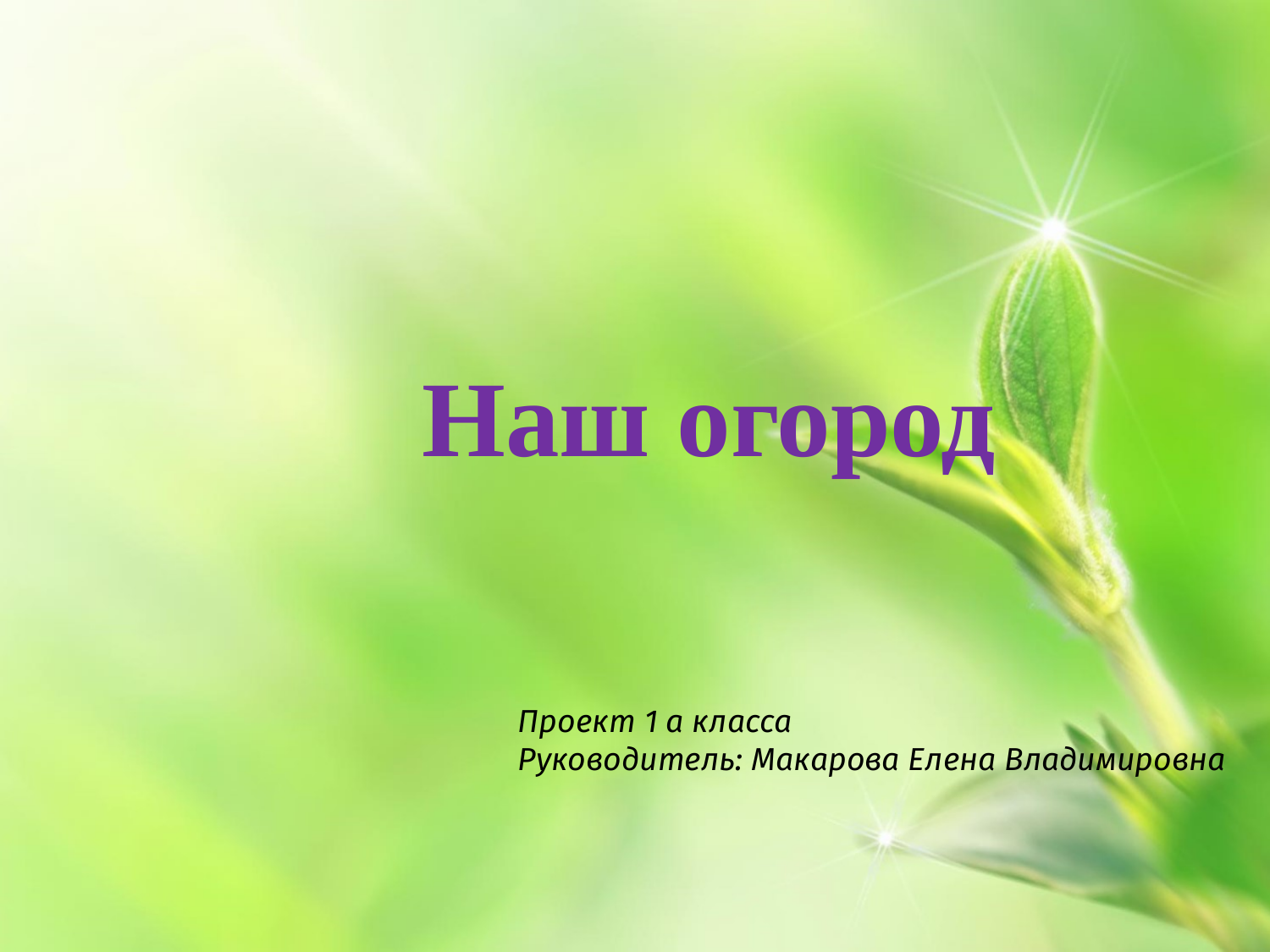

Наш огород
Проект 1 а класса
Руководитель: Макарова Елена Владимировна